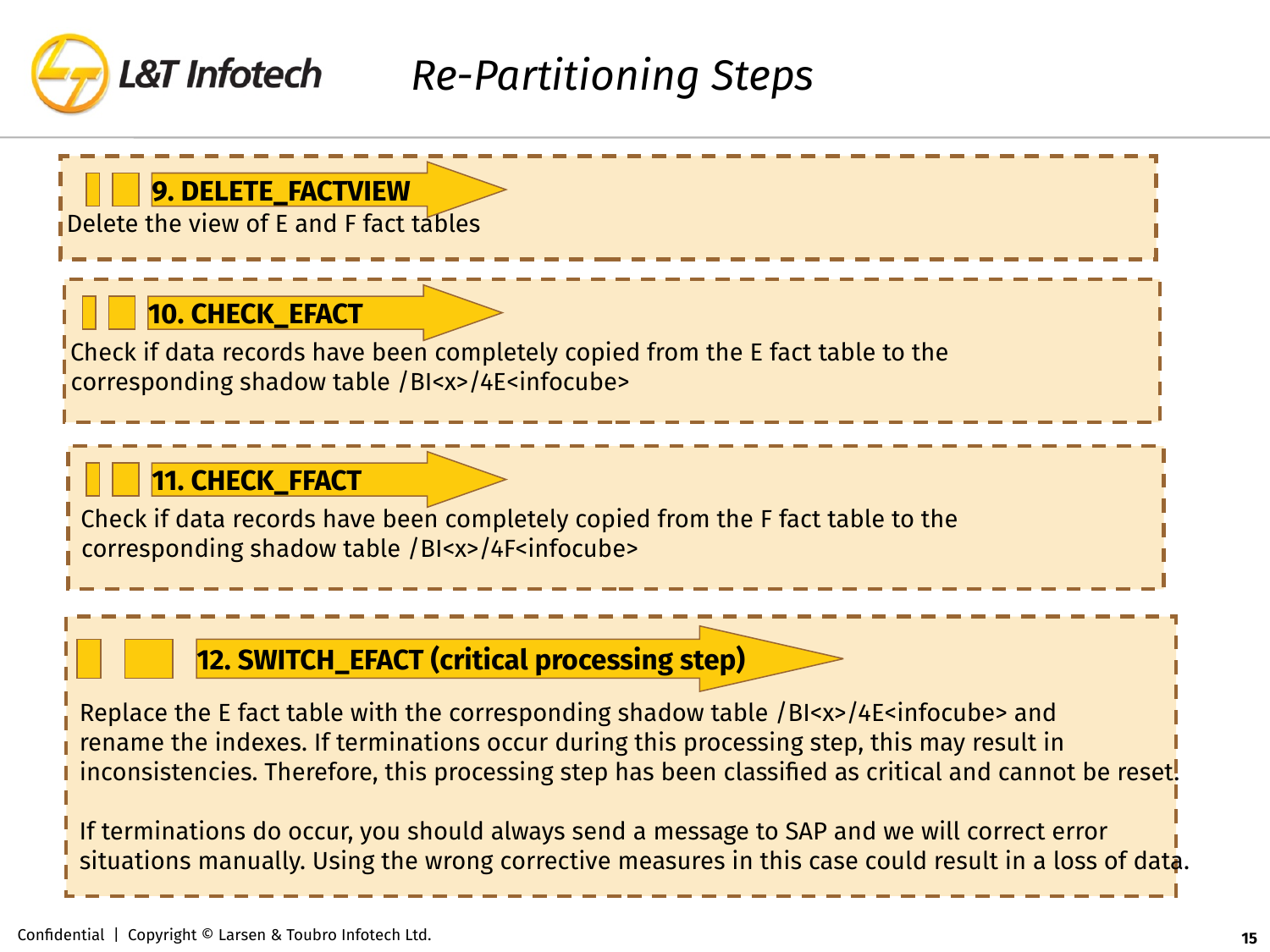

# Re-Partitioning Steps

 Delete the view of E and F fact tables
9. DELETE_FACTVIEW

 Check if data records have been completely copied from the E fact table to the
 corresponding shadow table /BI<x>/4E<infocube>
10. CHECK_EFACT

  Check if data records have been completely copied from the F fact table to the
  corresponding shadow table /BI<x>/4F<infocube>
11. CHECK_FFACT

  Replace the E fact table with the corresponding shadow table /BI<x>/4E<infocube> and
  rename the indexes. If terminations occur during this processing step, this may result in
  inconsistencies. Therefore, this processing step has been classified as critical and cannot be reset.
  If terminations do occur, you should always send a message to SAP and we will correct error
  situations manually. Using the wrong corrective measures in this case could result in a loss of data.

12. SWITCH_EFACT (critical processing step)
Confidential  |  Copyright © Larsen & Toubro Infotech Ltd.
15